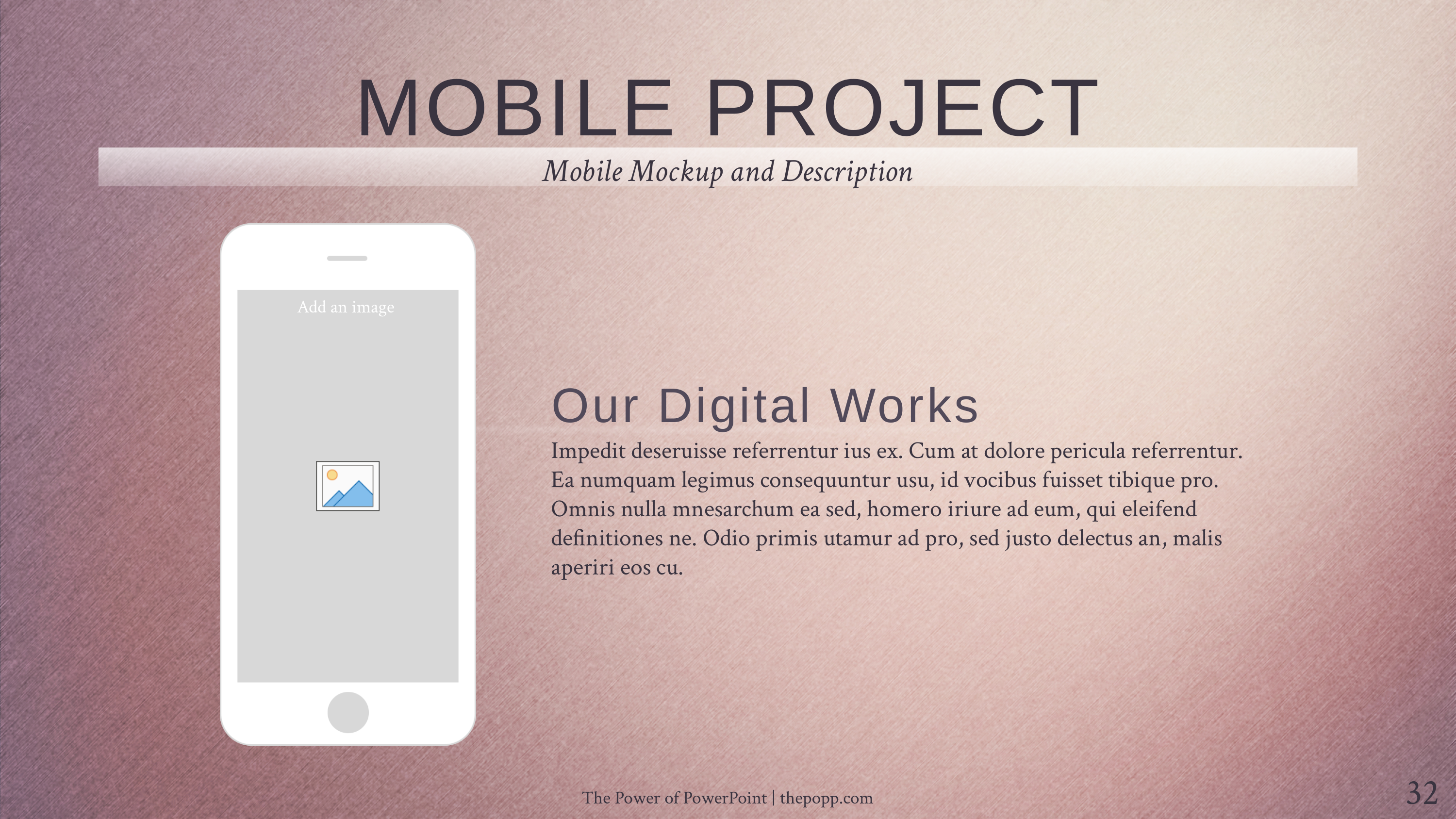

# MOBILE PROJECT
Mobile Mockup and Description

Our Digital Works
Impedit deseruisse referrentur ius ex. Cum at dolore pericula referrentur. Ea numquam legimus consequuntur usu, id vocibus fuisset tibique pro. Omnis nulla mnesarchum ea sed, homero iriure ad eum, qui eleifend definitiones ne. Odio primis utamur ad pro, sed justo delectus an, malis aperiri eos cu.
32
The Power of PowerPoint | thepopp.com